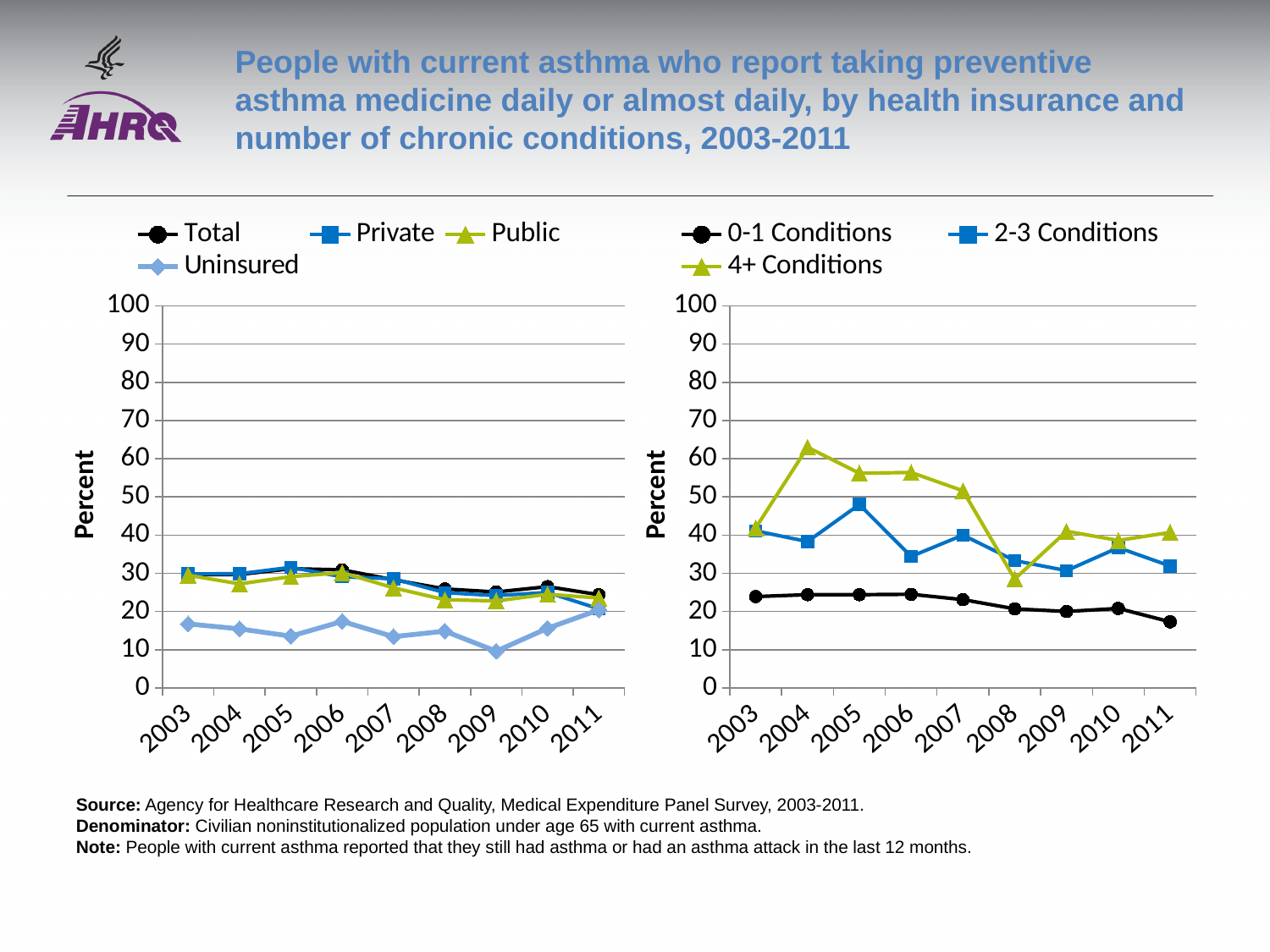

# People with current asthma who report taking preventive asthma medicine daily or almost daily, by health insurance and number of chronic conditions, 2003-2011

### Chart

| Category | Total | Private | Public | Uninsured |
|---|---|---|---|---|
| 2003 | 29.6 | 29.8436 | 29.5007 | 16.7475 |
| 2004 | 29.7 | 29.8754 | 27.2191 | 15.4516 |
| 2005 | 31.2 | 31.5579 | 29.1255 | 13.5438 |
| 2006 | 30.9 | 29.0766 | 30.1648 | 17.3957 |
| 2007 | 28.3 | 28.5512 | 26.1962 | 13.4163 |
| 2008 | 25.9 | 24.945 | 23.0792 | 14.8518 |
| 2009 | 25.1 | 24.149 | 22.7728 | 9.6079 |
| 2010 | 26.5 | 24.9923 | 24.5091 | 15.6066 |
| 2011 | 24.4 | 20.7014 | 23.5313 | 20.4253 |

### Chart

| Category | 0-1 Conditions | 2-3 Conditions | 4+ Conditions |
|---|---|---|---|
| 2003 | 23.9 | 41.1 | 41.9 |
| 2004 | 24.4 | 38.3 | 63.0 |
| 2005 | 24.4 | 48.0 | 56.2 |
| 2006 | 24.5 | 34.4 | 56.4 |
| 2007 | 23.1 | 40.0 | 51.6 |
| 2008 | 20.7 | 33.3 | 28.5 |
| 2009 | 20.0 | 30.7 | 41.0 |
| 2010 | 20.8 | 36.7 | 38.6 |
| 2011 | 17.3 | 31.9 | 40.7 |
Source: Agency for Healthcare Research and Quality, Medical Expenditure Panel Survey, 2003-2011.
Denominator: Civilian noninstitutionalized population under age 65 with current asthma.
Note: People with current asthma reported that they still had asthma or had an asthma attack in the last 12 months.